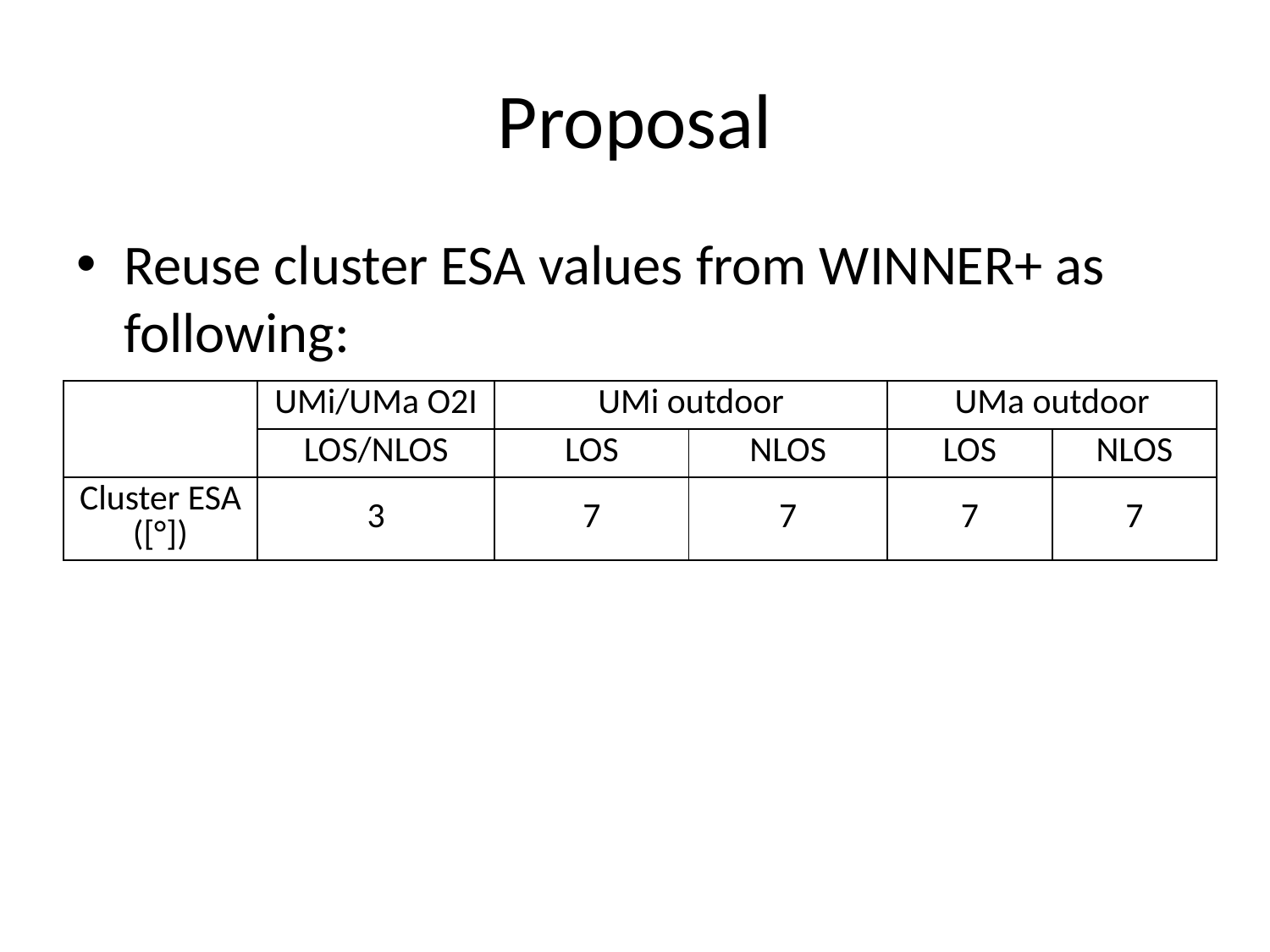

# Proposal
Reuse cluster ESA values from WINNER+ as following:

|  | UMi/UMa O2I | UMi outdoor |  | UMa outdoor |  |
| --- | --- | --- | --- | --- | --- |
|  | LOS/NLOS | LOS | NLOS | LOS | NLOS |
| Cluster ESA ([°]) | 3 | 7 | 7 | 7 | 7 |